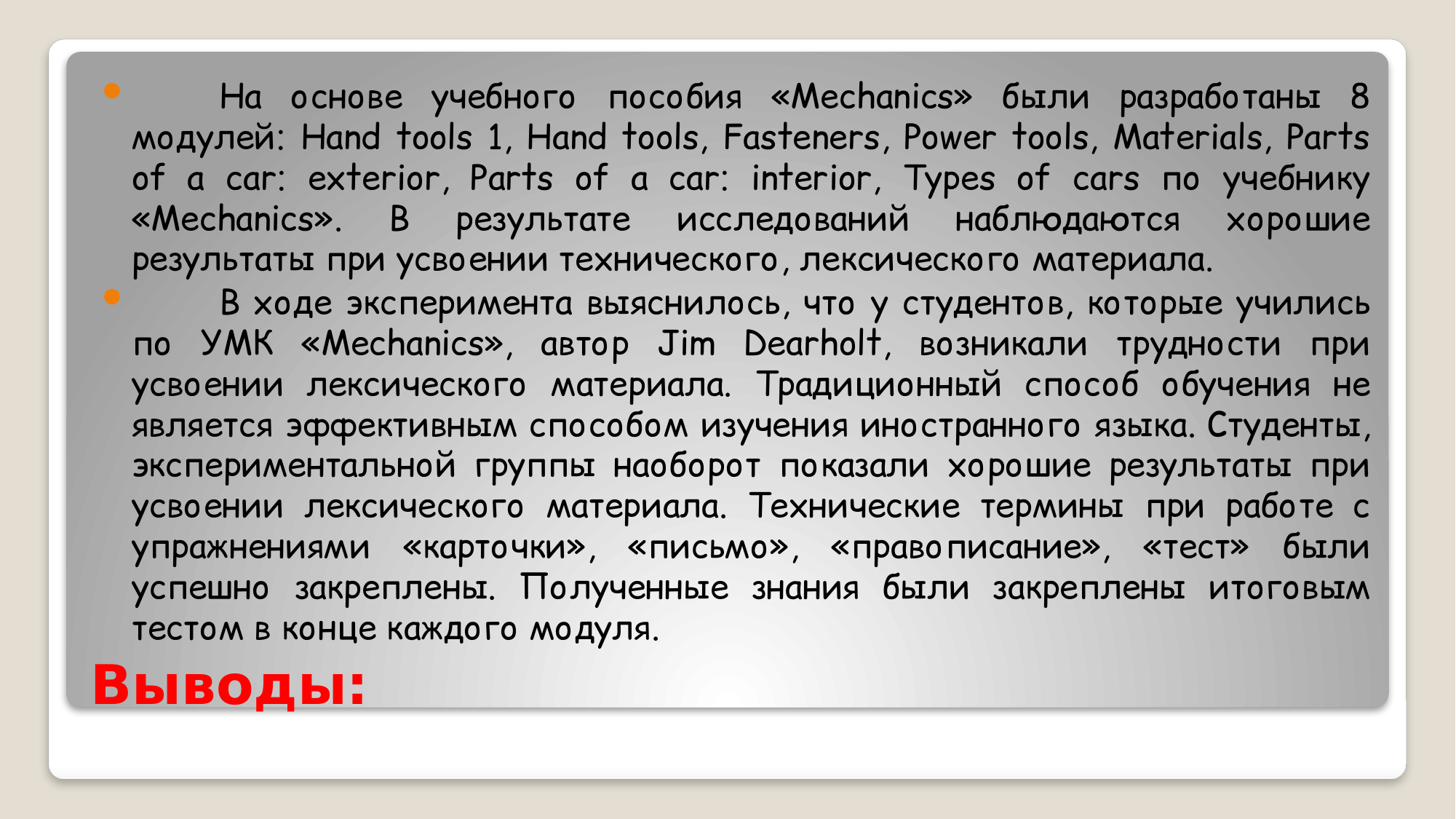

На основе учебного пособия «Mechanics» были разработаны 8 модулей: Hand tools 1, Hand tools, Fasteners, Power tools, Materials, Parts of a car: exterior, Parts of a car: interior, Types of cars по учебнику «Mechanics». В результате исследований наблюдаются хорошие результаты при усвоении технического, лексического материала.
	В ходе эксперимента выяснилось, что у студентов, которые учились по УМК «Mechanics», автор Jim Dearholt, возникали трудности при усвоении лексического материала. Традиционный способ обучения не является эффективным способом изучения иностранного языка. Студенты, экспериментальной группы наоборот показали хорошие результаты при усвоении лексического материала. Технические термины при работе с упражнениями «карточки», «письмо», «правописание», «тест» были успешно закреплены. Полученные знания были закреплены итоговым тестом в конце каждого модуля.

# Выводы: